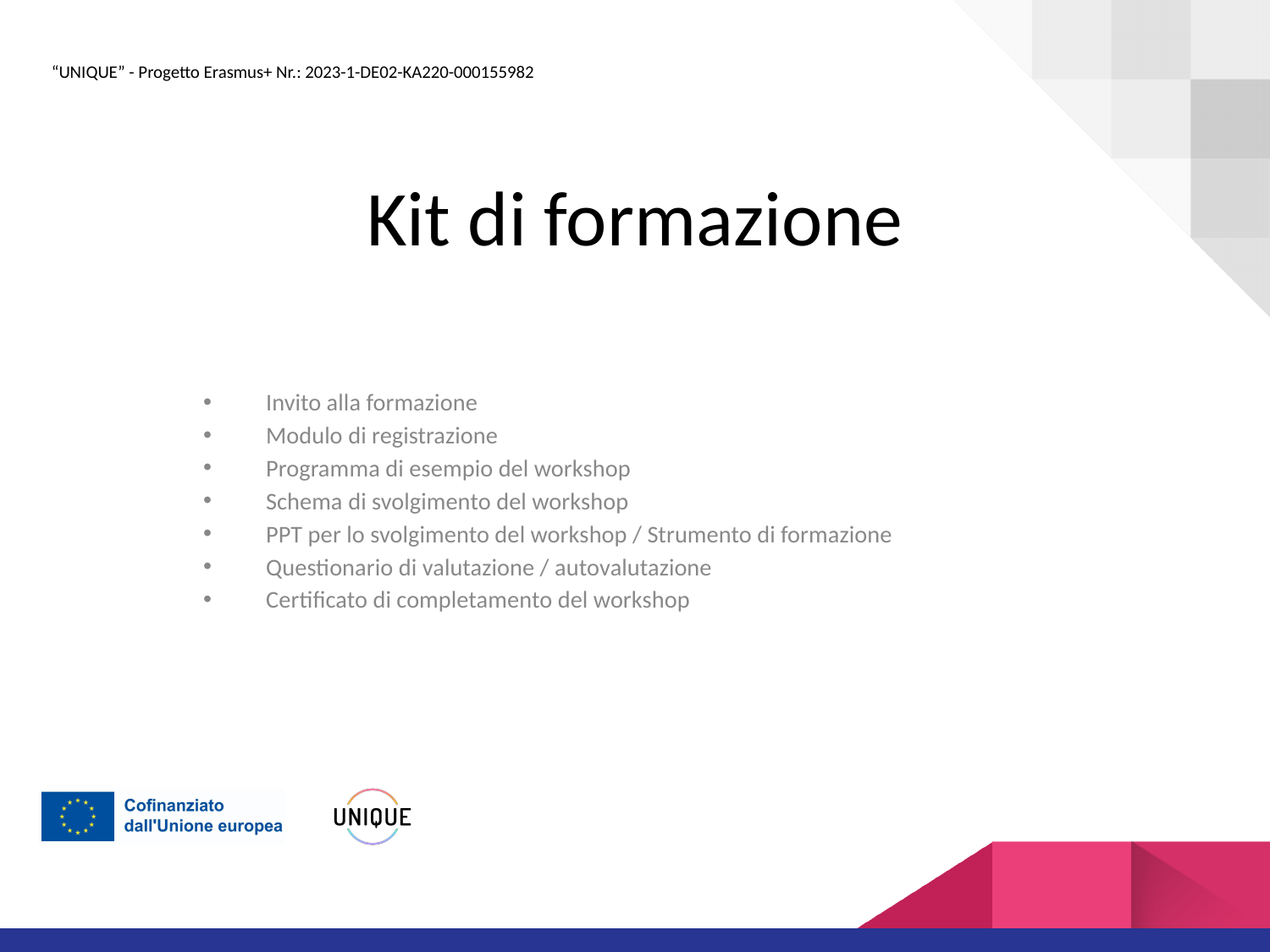

# Kit di formazione
Invito alla formazione
Modulo di registrazione
Programma di esempio del workshop
Schema di svolgimento del workshop
PPT per lo svolgimento del workshop / Strumento di formazione
Questionario di valutazione / autovalutazione
Certificato di completamento del workshop